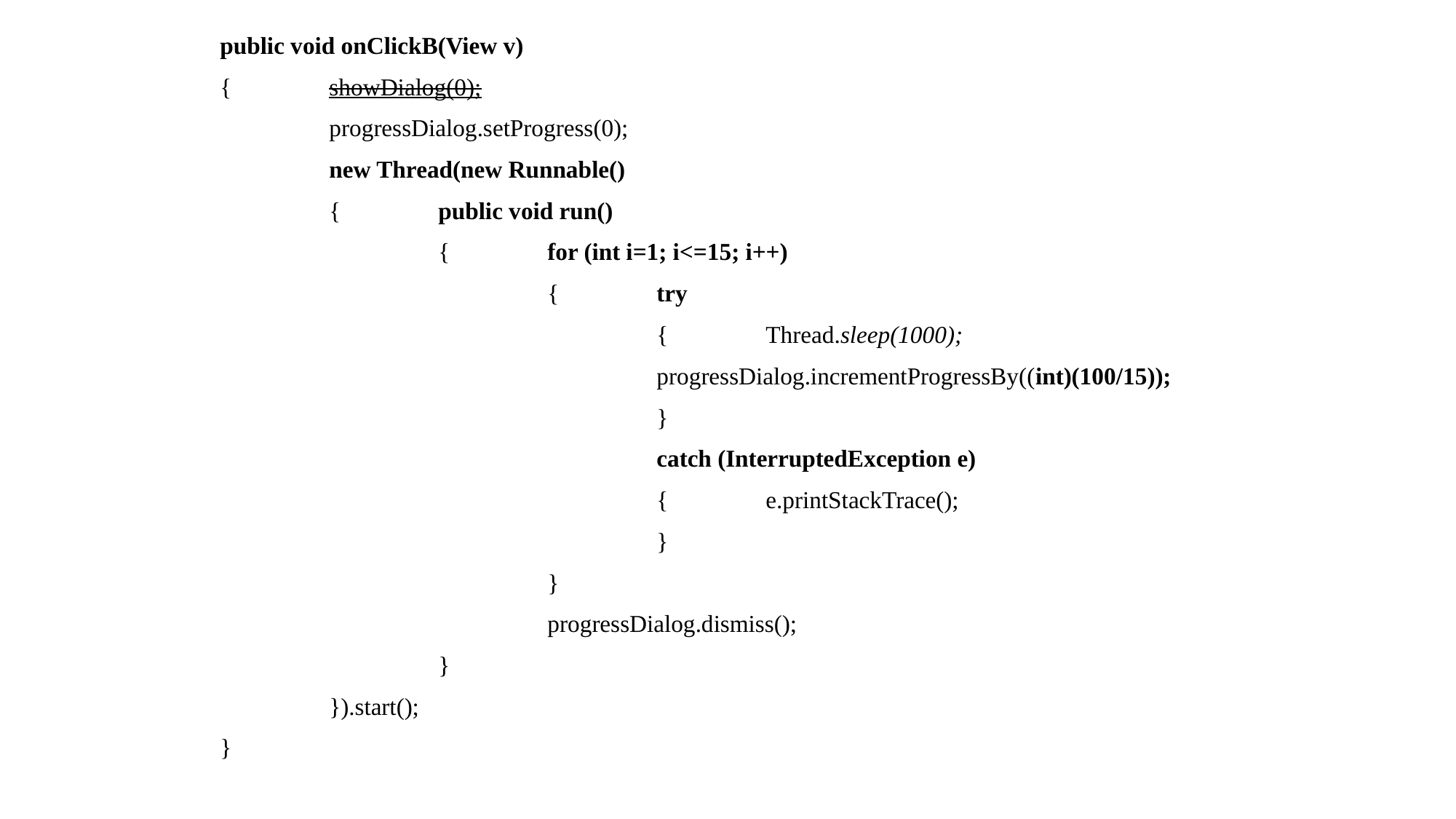

public void onClickB(View v)
	{	showDialog(0);
		progressDialog.setProgress(0);
		new Thread(new Runnable()
		{	public void run()
			{	for (int i=1; i<=15; i++)
				{	try
					{	Thread.sleep(1000);
					progressDialog.incrementProgressBy((int)(100/15));
					}
					catch (InterruptedException e)
					{	e.printStackTrace();
					}
				}
				progressDialog.dismiss();
			}
		}).start();
	}